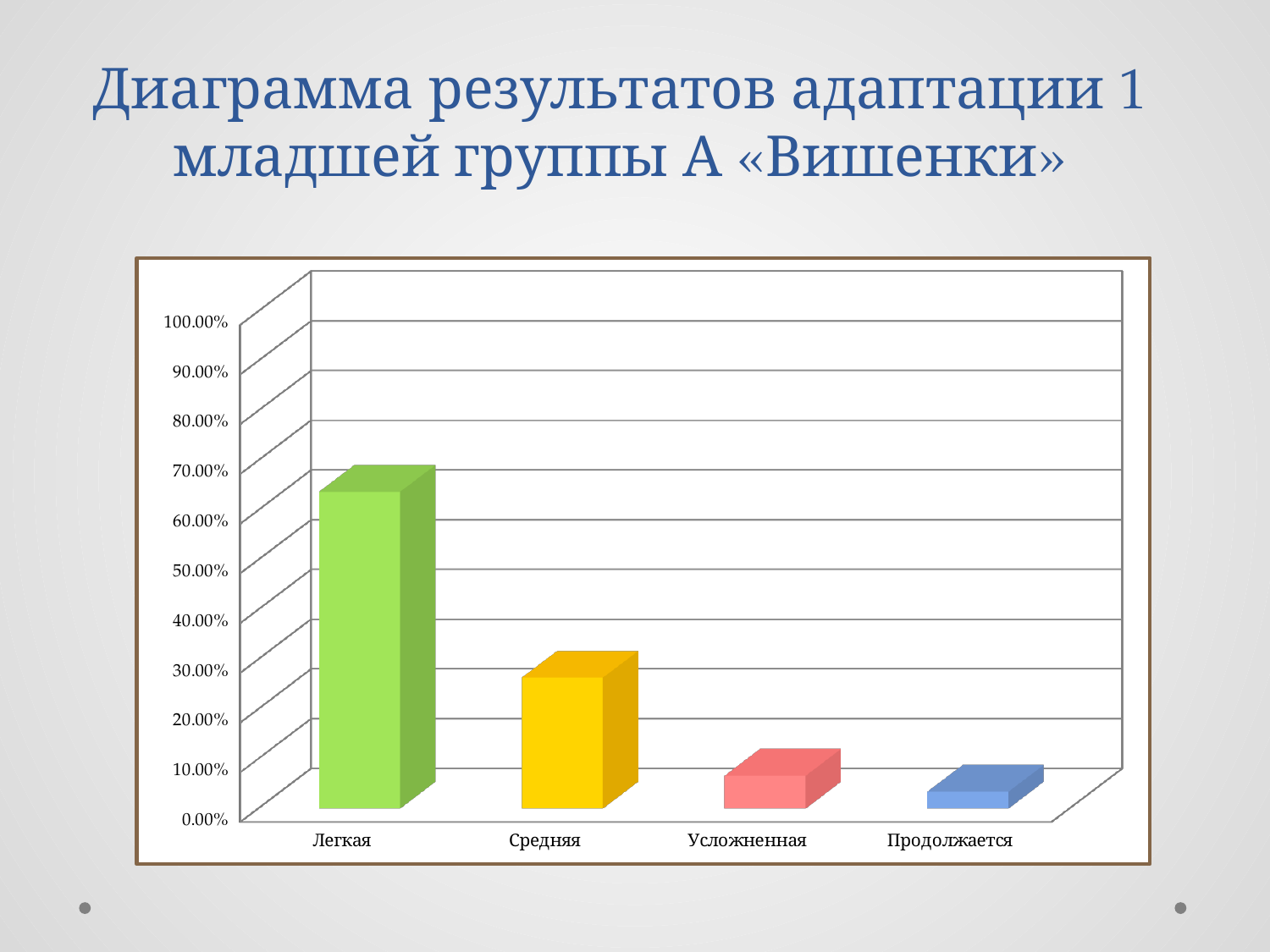

Диаграмма результатов адаптации 1 младшей группы А «Вишенки»

[unsupported chart]